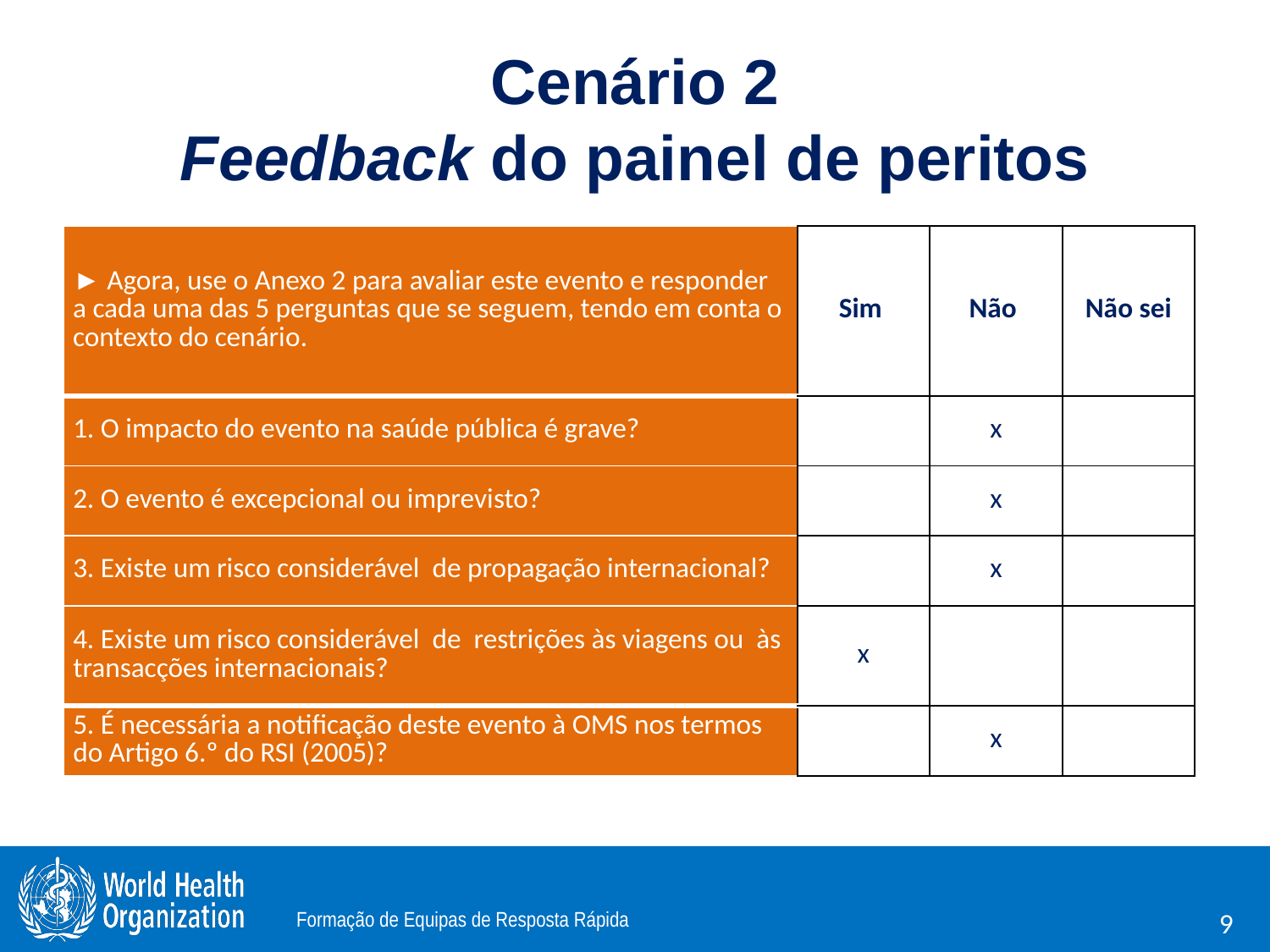

# Cenário 2 Feedback do painel de peritos
| ► Agora, use o Anexo 2 para avaliar este evento e responder a cada uma das 5 perguntas que se seguem, tendo em conta o contexto do cenário. | Sim | Não | Não sei |
| --- | --- | --- | --- |
| 1. O impacto do evento na saúde pública é grave? |  | x |  |
| 2. O evento é excepcional ou imprevisto? |  | x |  |
| 3. Existe um risco considerável de propagação internacional? |  | x |  |
| 4. Existe um risco considerável de restrições às viagens ou às transacções internacionais? | x |  |  |
| 5. É necessária a notificação deste evento à OMS nos termos do Artigo 6.º do RSI (2005)? |  | x |  |